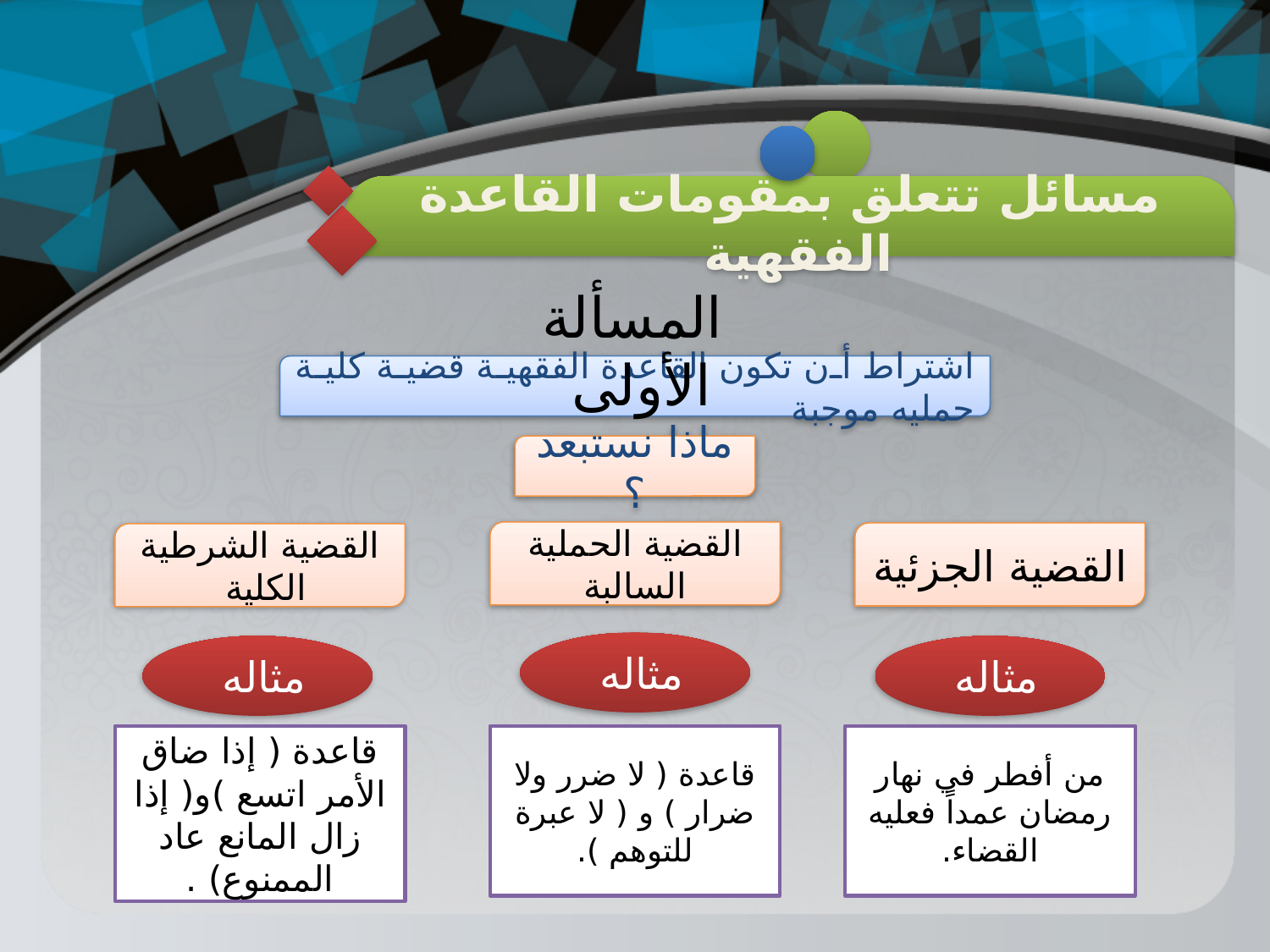

مسائل تتعلق بمقومات القاعدة الفقهية

المسألة الأولى
اشتراط أن تكون القاعدة الفقهية قضية كلية حمليه موجبة
ماذا نستبعد ؟
القضية الحملية السالبة
القضية الجزئية
القضية الشرطية الكلية
مثاله
مثاله
مثاله
قاعدة ( إذا ضاق الأمر اتسع )و( إذا زال المانع عاد الممنوع) .
قاعدة ( لا ضرر ولا ضرار ) و ( لا عبرة للتوهم ).
من أفطر في نهار رمضان عمداً فعليه القضاء.